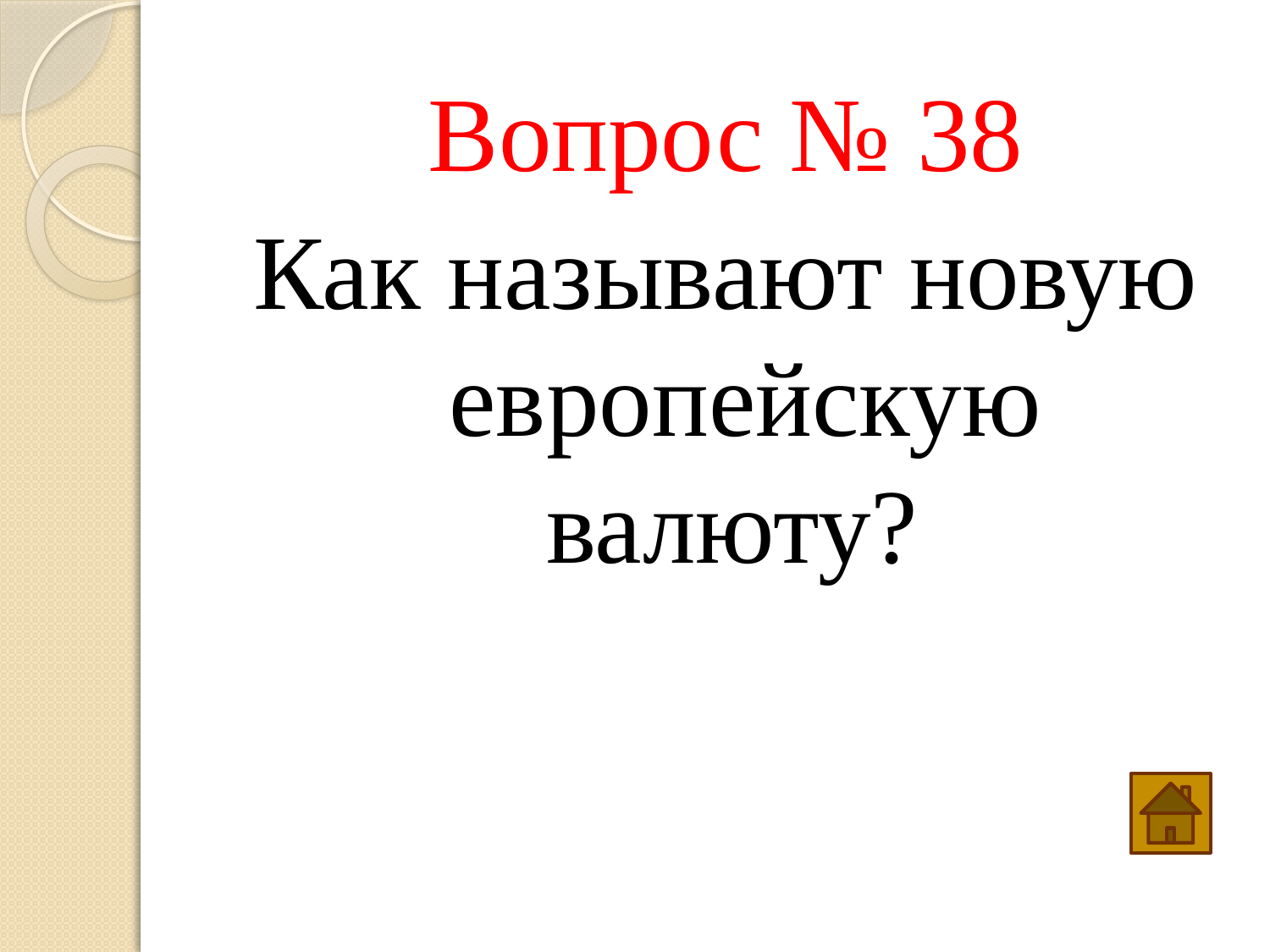

Вопрос № 38
Как называют новую европейскую валюту?